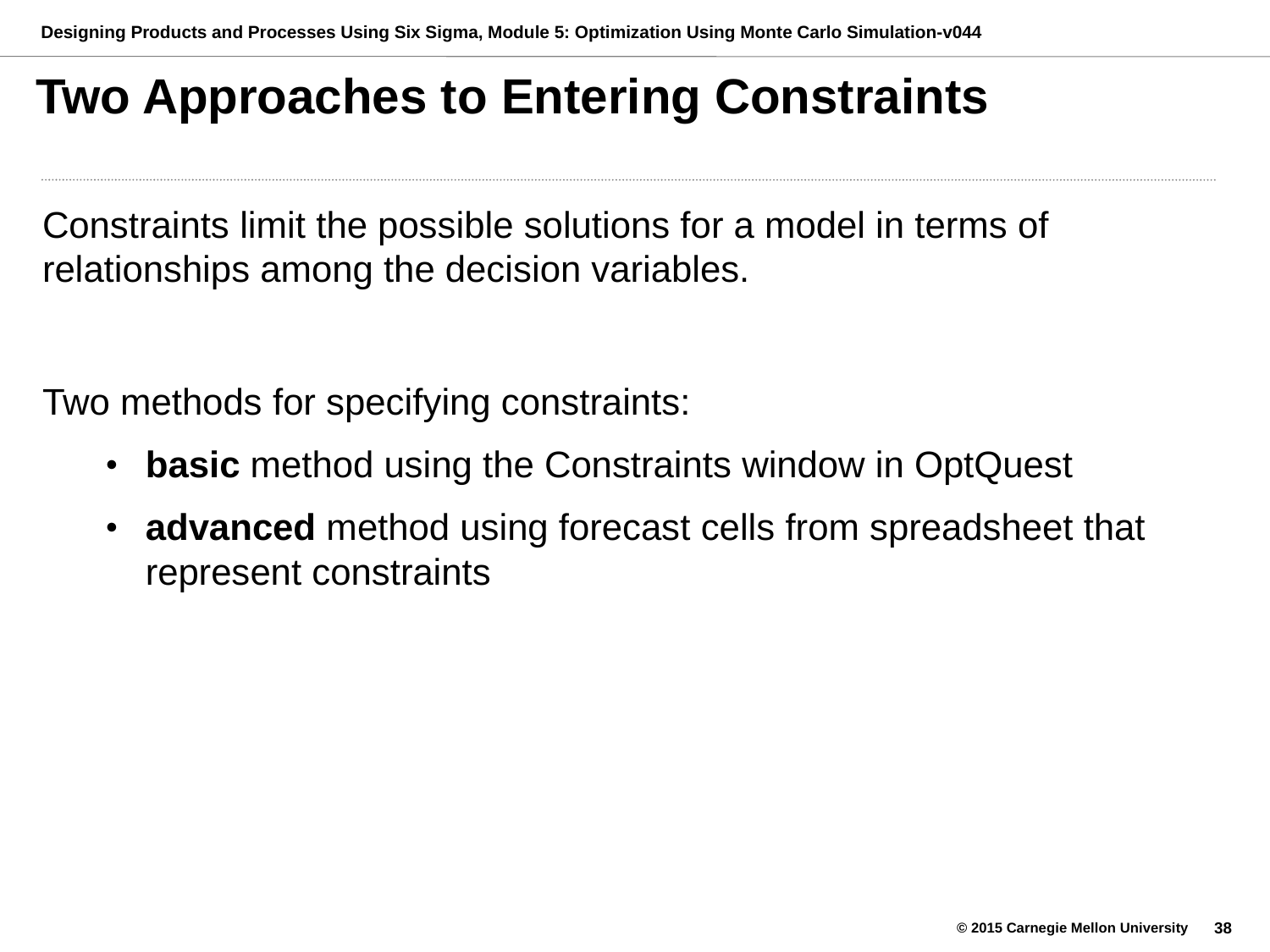

# Two Approaches to Entering Constraints
Constraints limit the possible solutions for a model in terms of relationships among the decision variables.

Two methods for specifying constraints:
basic method using the Constraints window in OptQuest
advanced method using forecast cells from spreadsheet that represent constraints